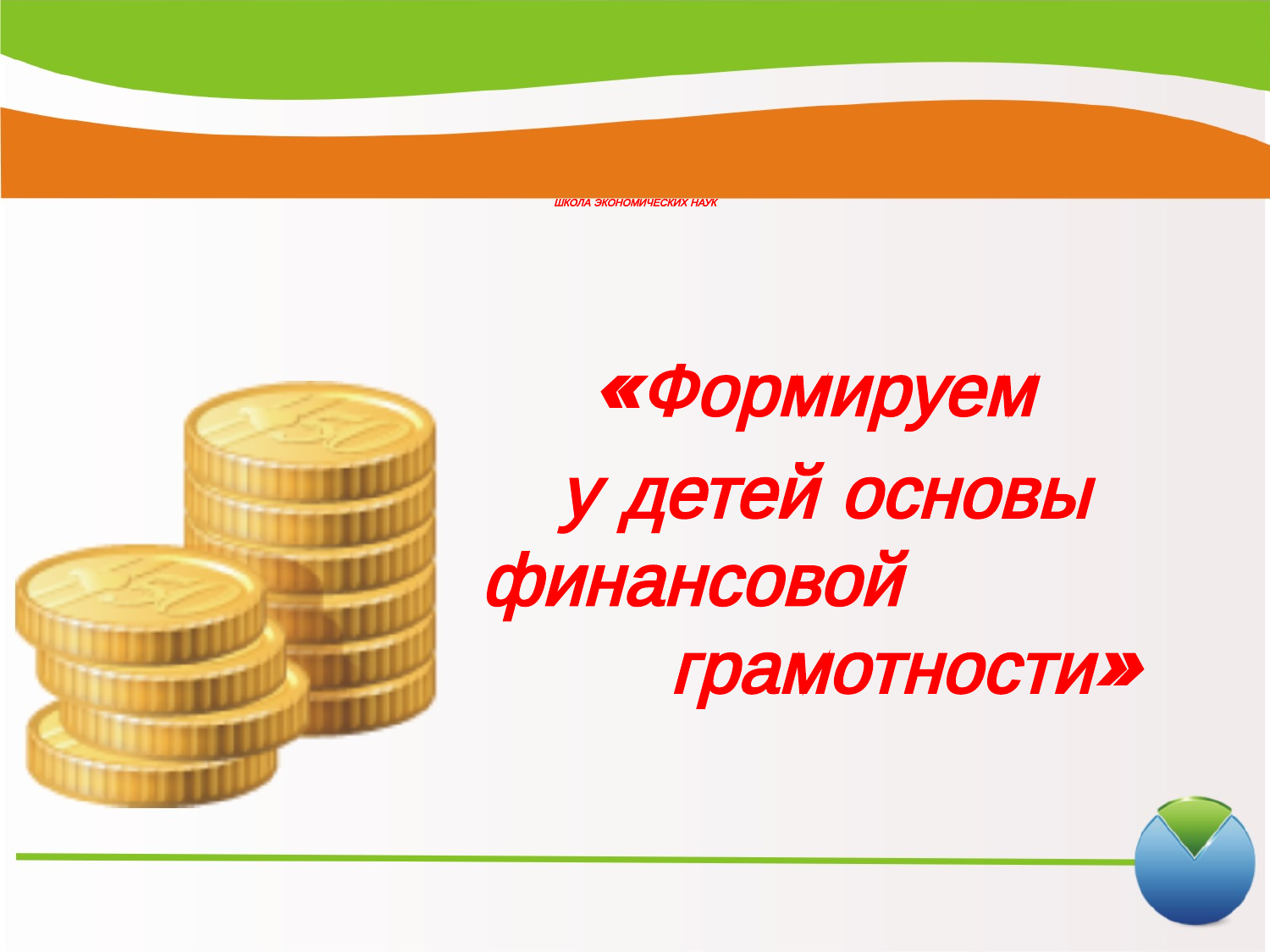

# ШКОЛА ЭКОНОМИЧЕСКИХ НАУК
«Формируем
у детей основы
 финансовой                     грамотности»